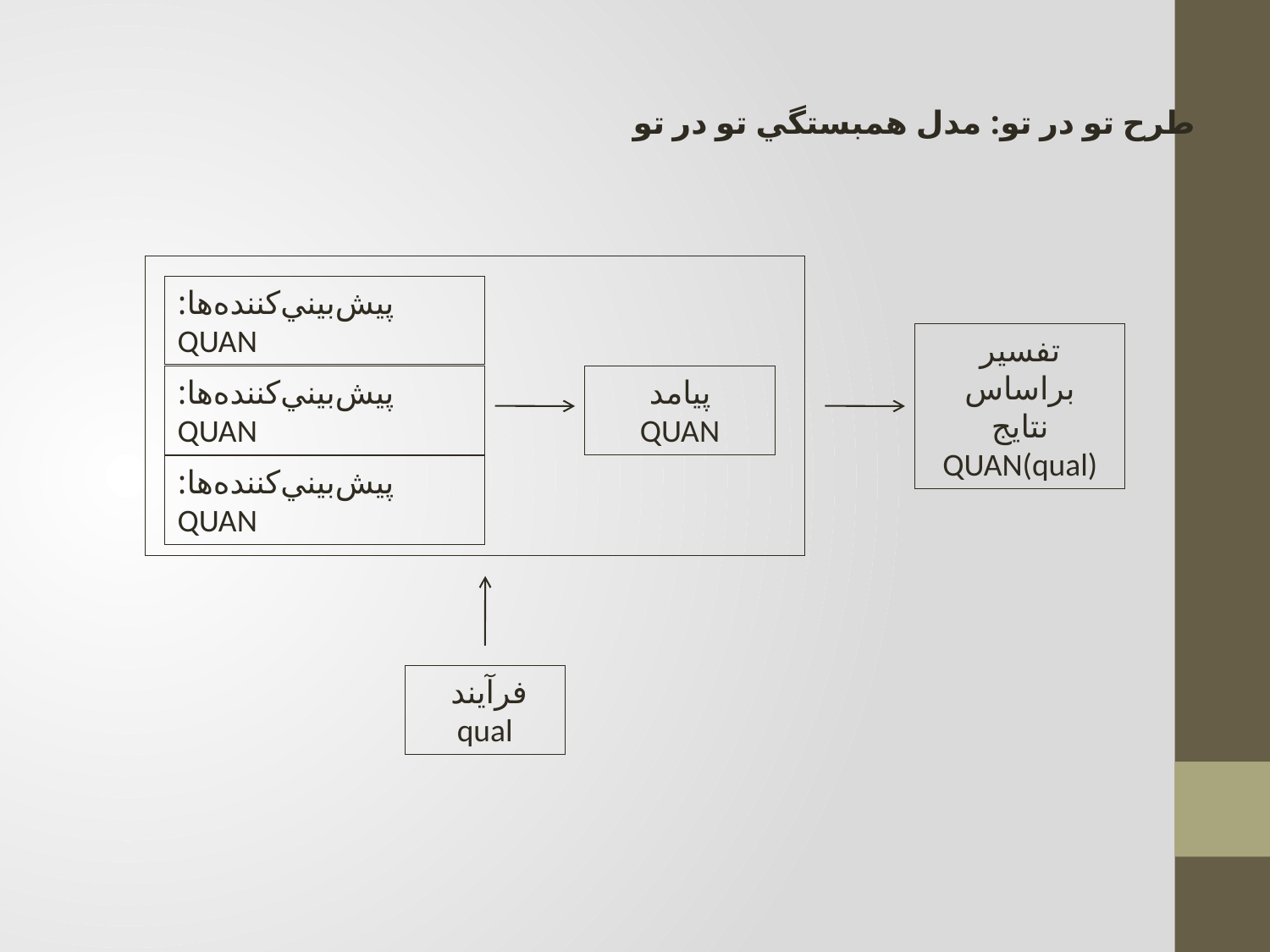

طرح تو در تو: مدل همبستگي تو در تو

پيش‌بيني‌كننده‌ها: QUAN
تفسير براساس
نتايج
QUAN(qual)
پيش‌بيني‌كننده‌ها: QUAN
پيامد
QUAN
پيش‌بيني‌كننده‌ها: QUAN
فرآيند
qual